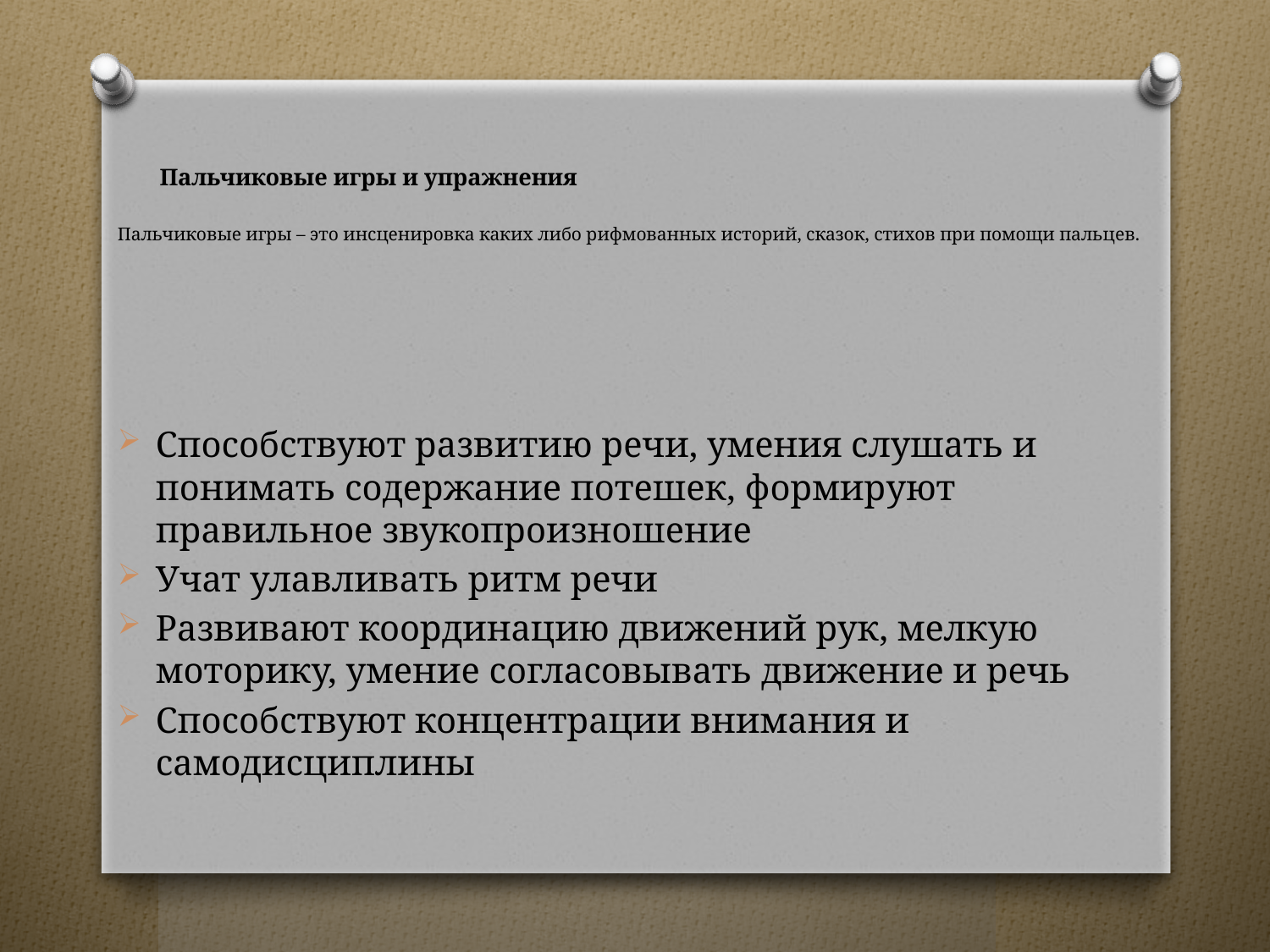

# Пальчиковые игры и упражнения Пальчиковые игры – это инсценировка каких либо рифмованных историй, сказок, стихов при помощи пальцев.
Способствуют развитию речи, умения слушать и понимать содержание потешек, формируют правильное звукопроизношение
Учат улавливать ритм речи
Развивают координацию движений рук, мелкую моторику, умение согласовывать движение и речь
Способствуют концентрации внимания и самодисциплины